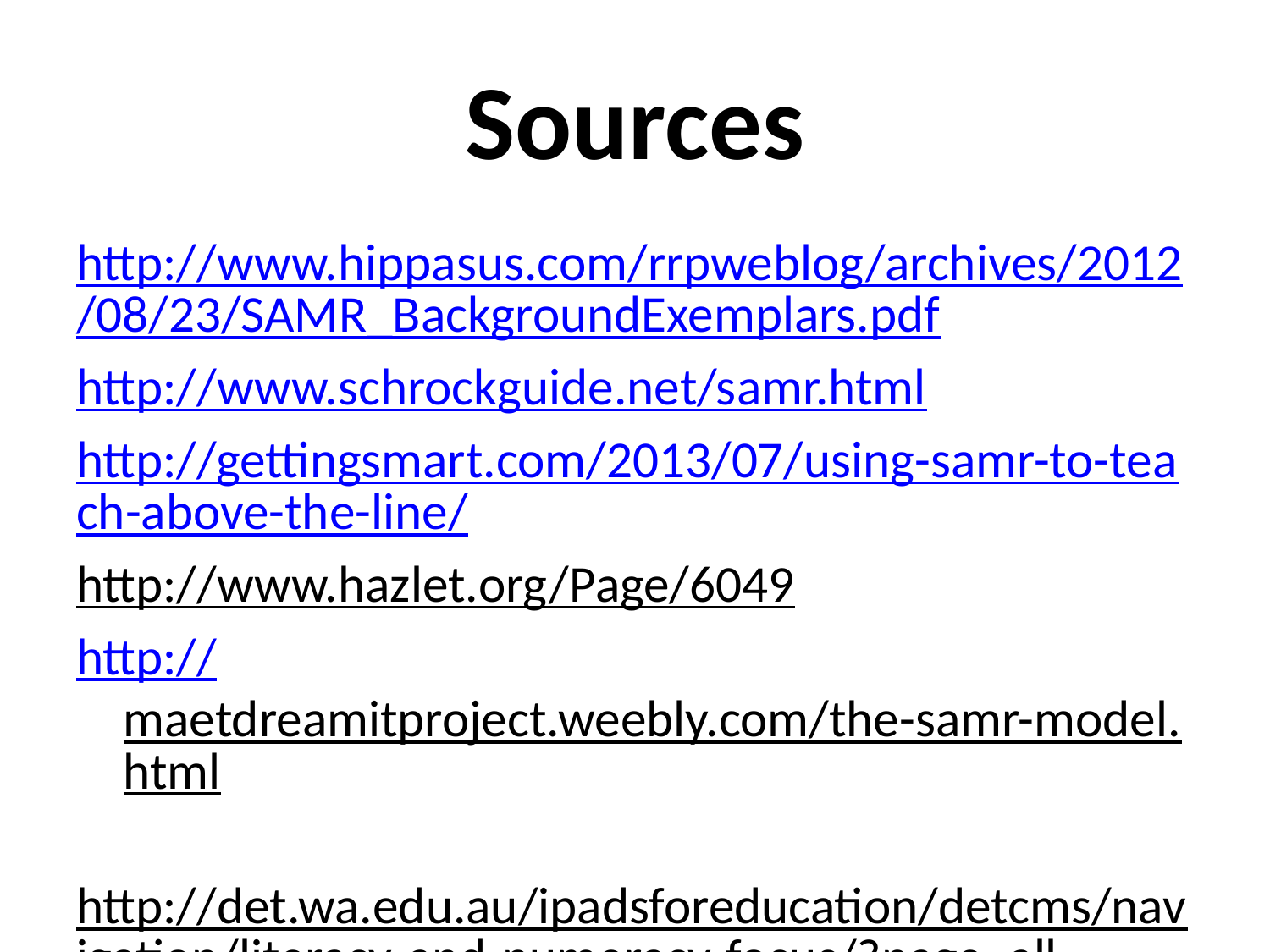

# Sources
http://www.hippasus.com/rrpweblog/archives/2012/08/23/SAMR_BackgroundExemplars.pdf
http://www.schrockguide.net/samr.html
http://gettingsmart.com/2013/07/using-samr-to-teach-above-the-line/
http://www.hazlet.org/Page/6049
http://maetdreamitproject.weebly.com/the-samr-model.html
http://det.wa.edu.au/ipadsforeducation/detcms/navigation/literacy-and-numeracy-focus/?page=all